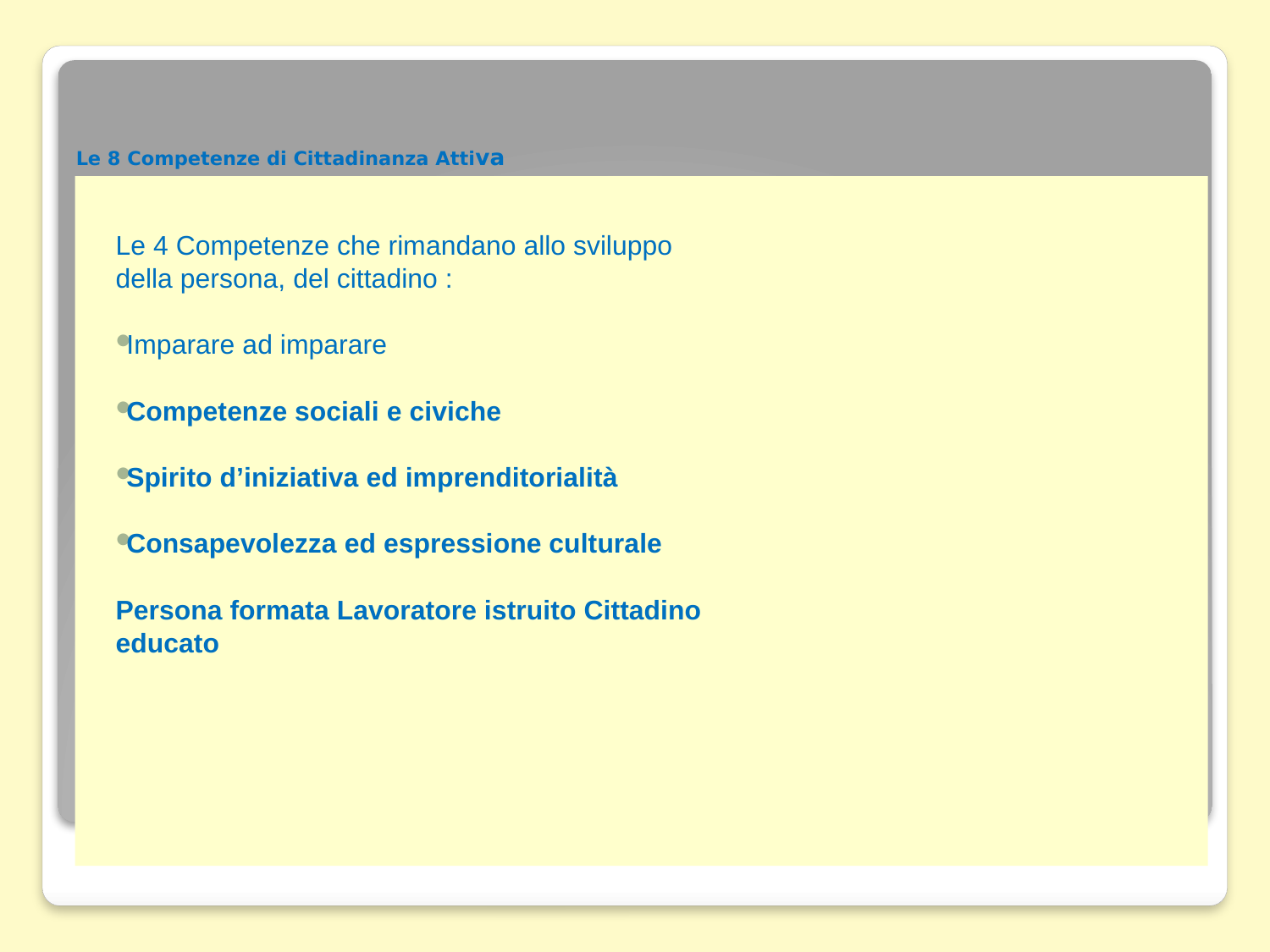

# Le 8 Competenze di Cittadinanza Attiva

Le 4 Competenze che rimandano allo sviluppo
della persona, del cittadino :

 Imparare ad imparare

 Competenze sociali e civiche

 Spirito d’iniziativa ed imprenditorialità

 Consapevolezza ed espressione culturale

Persona formata Lavoratore istruito Cittadino
educato